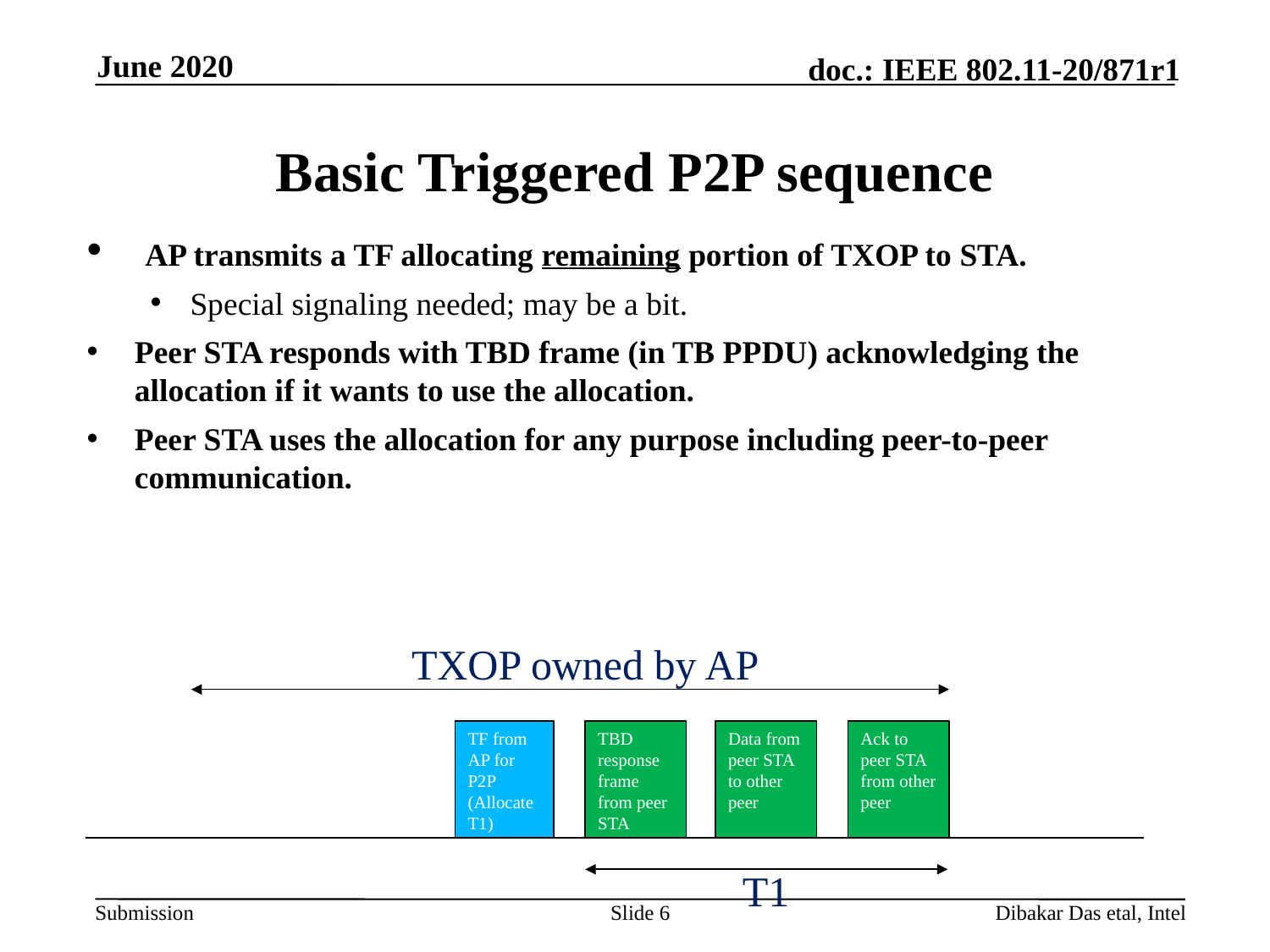

June 2020
# Basic Triggered P2P sequence
 AP transmits a TF allocating remaining portion of TXOP to STA.
Special signaling needed; may be a bit.
Peer STA responds with TBD frame (in TB PPDU) acknowledging the allocation if it wants to use the allocation.
Peer STA uses the allocation for any purpose including peer-to-peer communication.

TXOP owned by AP
TBD response frame from peer STA
Data from peer STA to other peer
Ack to peer STA from other peer
TF from AP for P2P (Allocate T1)
T1
Slide 6
Dibakar Das etal, Intel